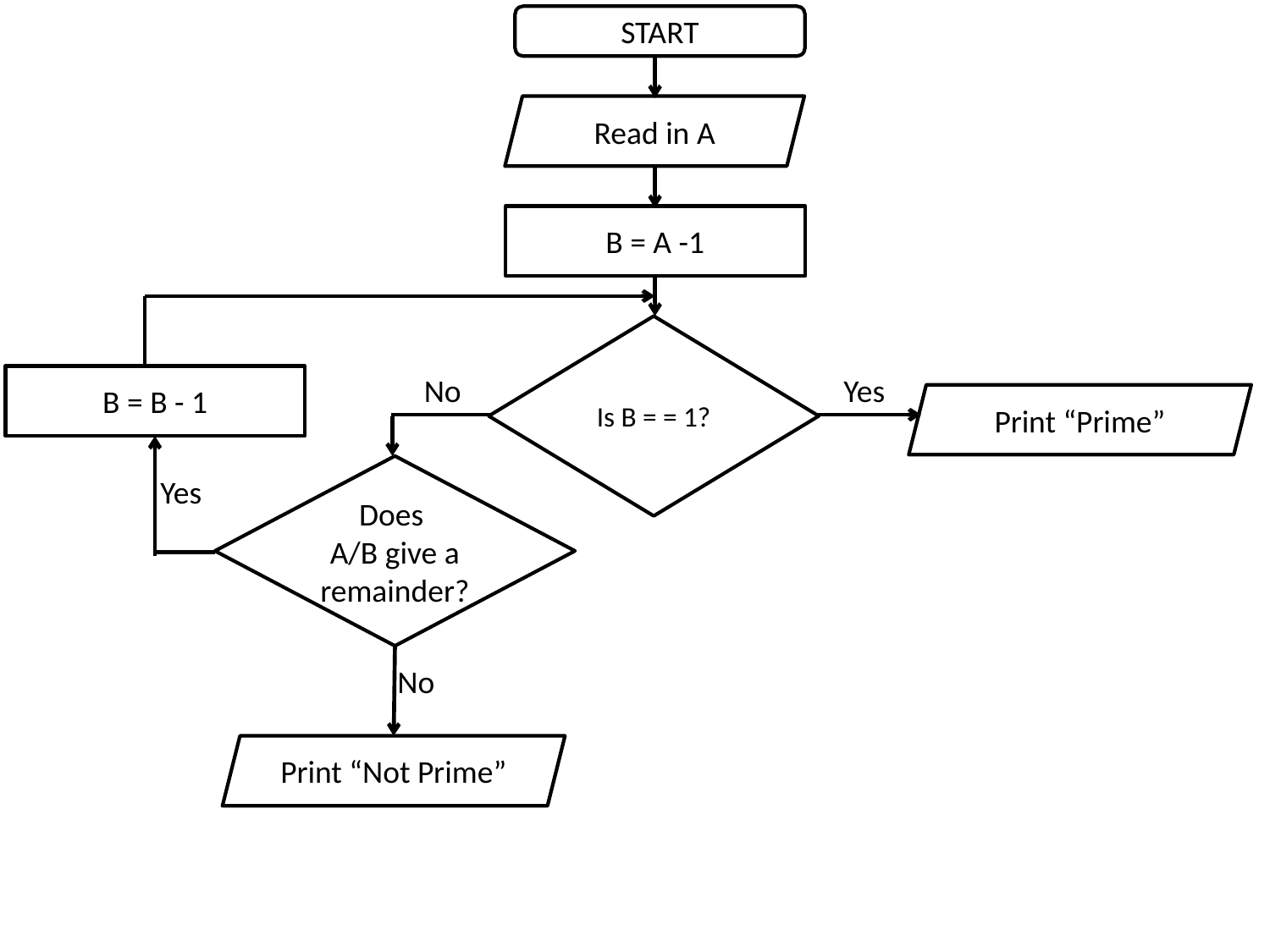

START
Read in A
B = A -1
Is B = = 1?
No
Yes
B = B - 1
Print “Prime”
Does
A/B give a remainder?
Yes
No
Print “Not Prime”